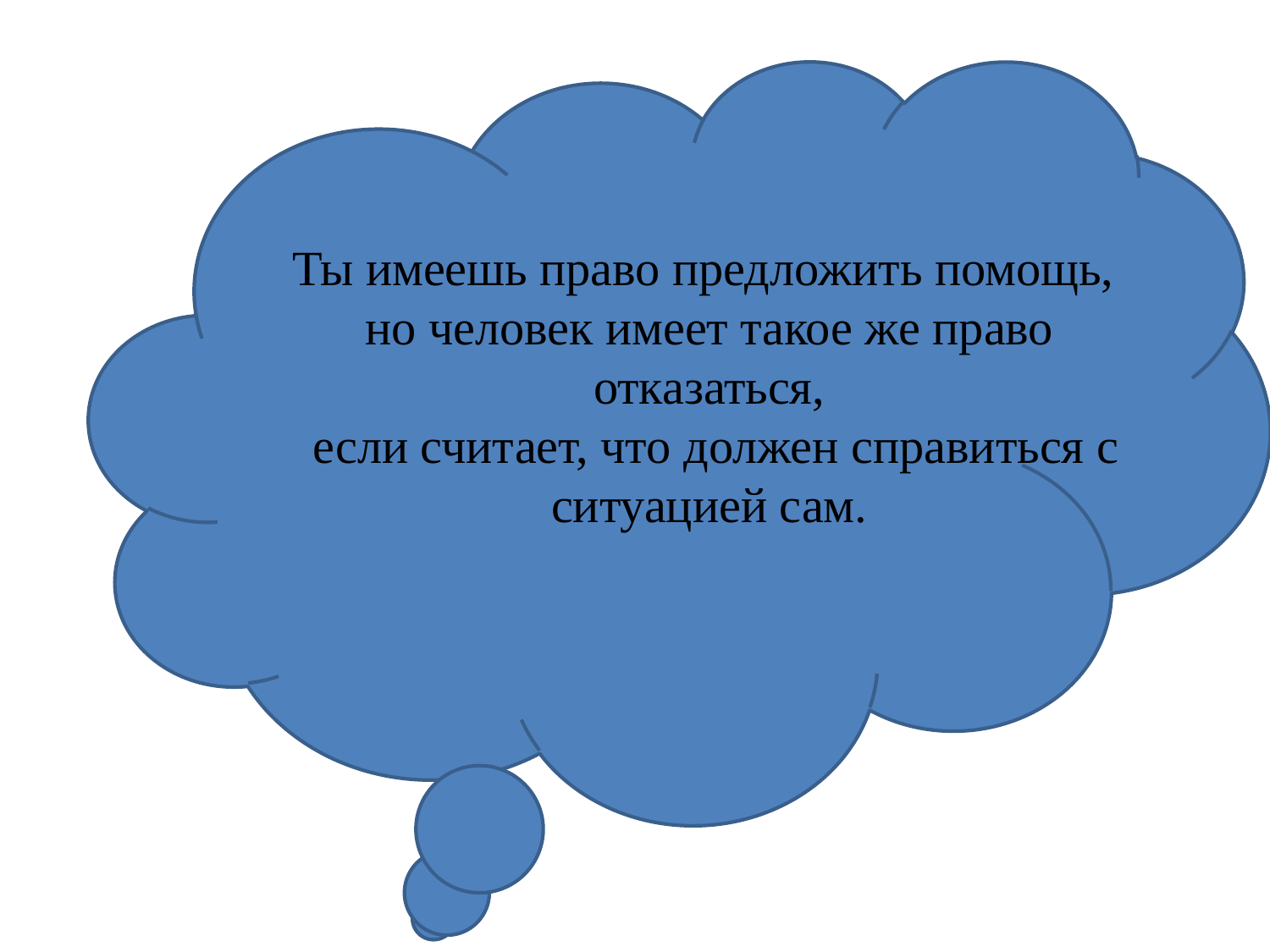

Ты имеешь право предложить помощь,
но человек имеет такое же право отказаться,
 если считает, что должен справиться с ситуацией сам.